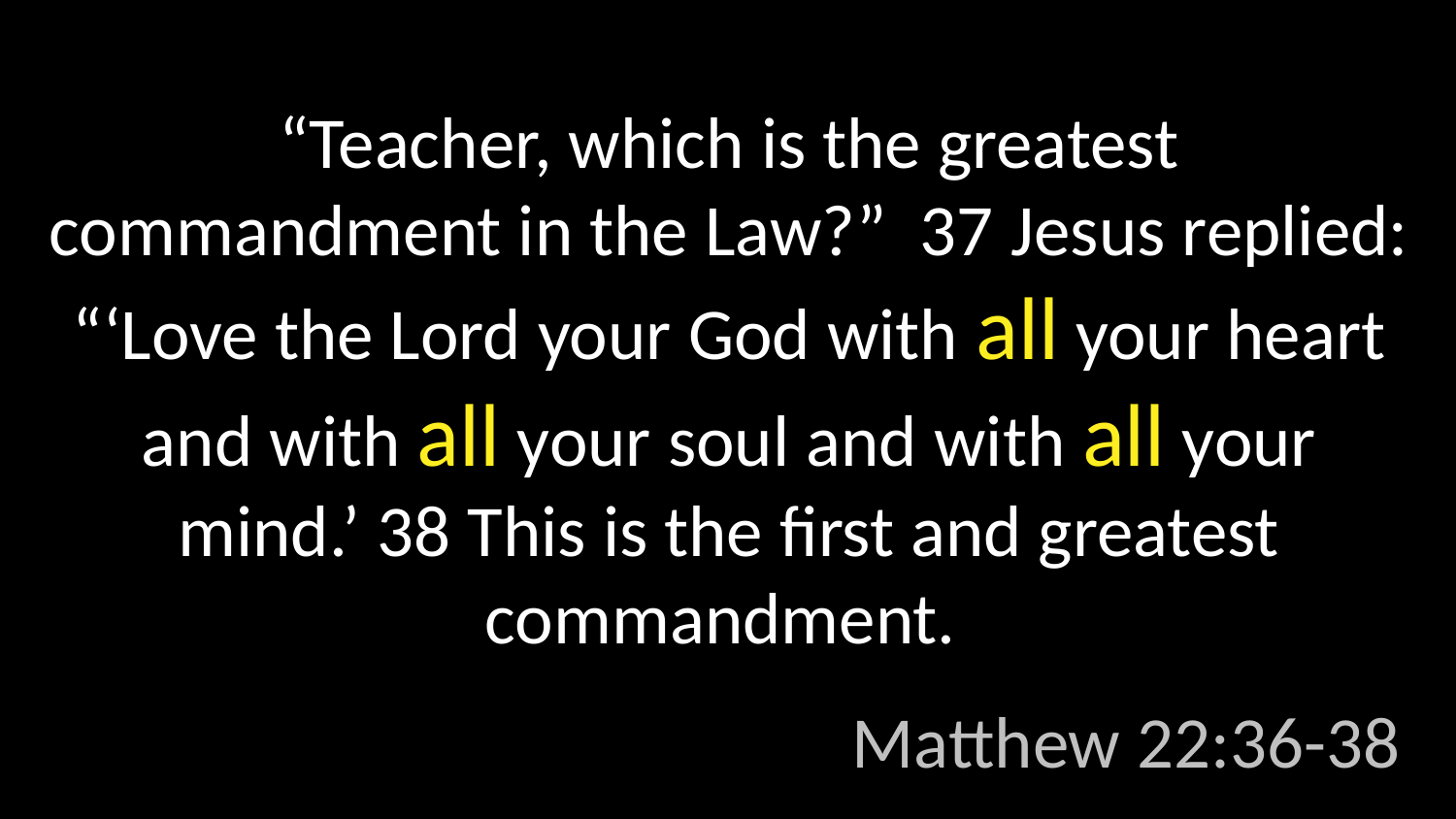

“Teacher, which is the greatest commandment in the Law?”  37 Jesus replied: “‘Love the Lord your God with all your heart and with all your soul and with all your mind.’ 38 This is the first and greatest commandment.
Matthew 22:36-38